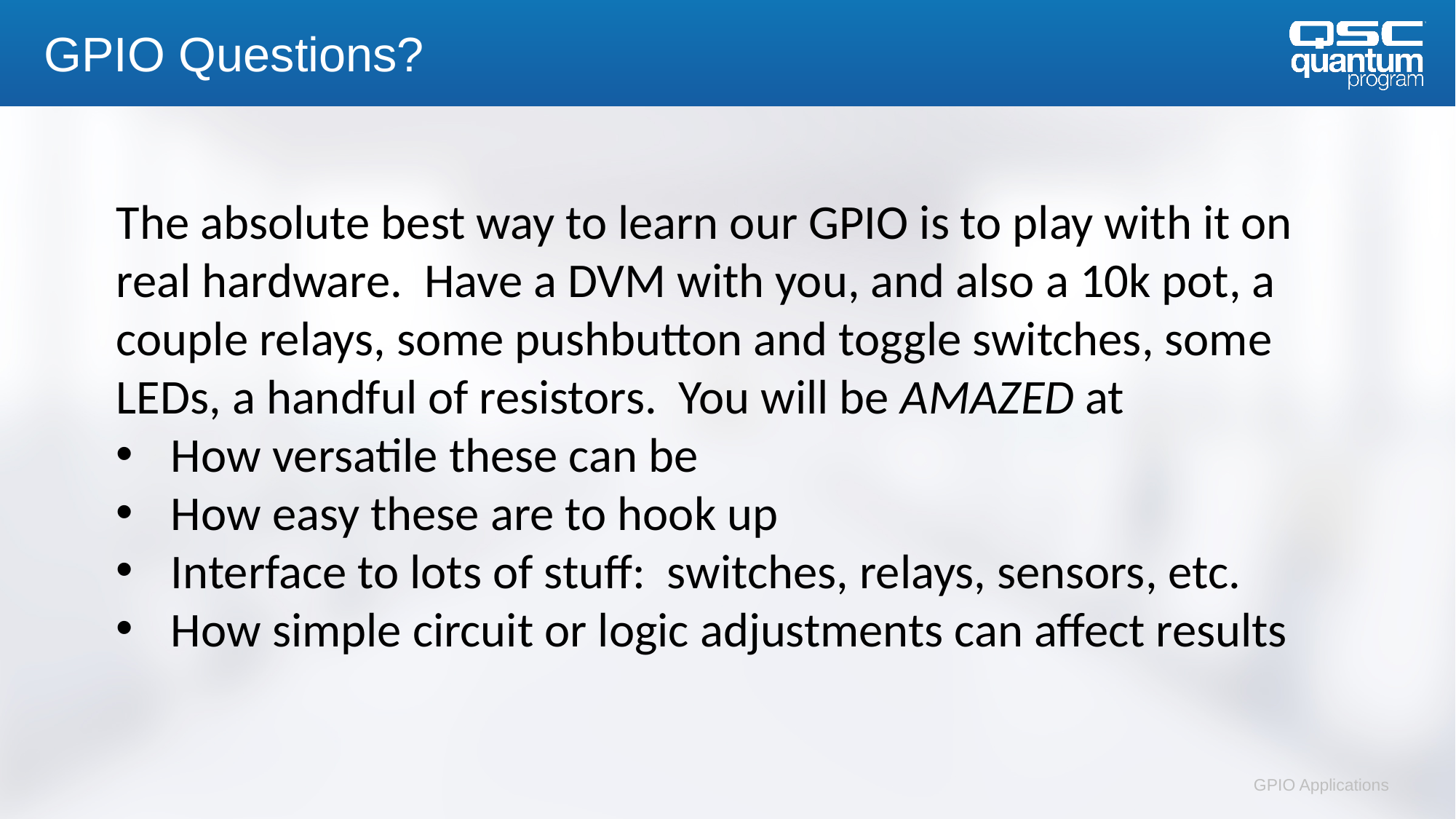

GPIO Questions?
The absolute best way to learn our GPIO is to play with it on real hardware.  Have a DVM with you, and also a 10k pot, a couple relays, some pushbutton and toggle switches, some LEDs, a handful of resistors.  You will be AMAZED at
How versatile these can be
How easy these are to hook up
Interface to lots of stuff:  switches, relays, sensors, etc.
How simple circuit or logic adjustments can affect results